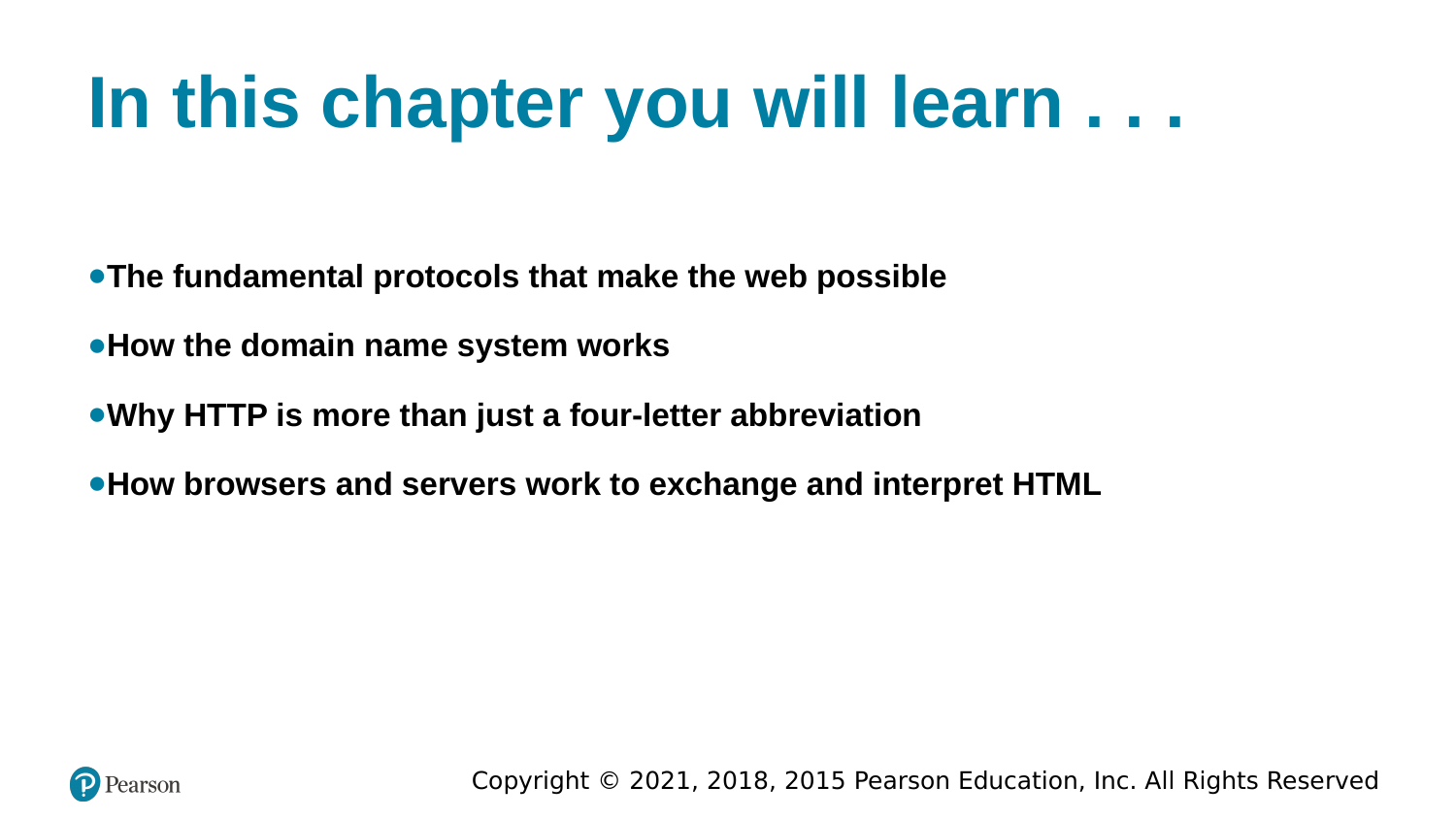

# In this chapter you will learn . . .

The fundamental protocols that make the web possible
How the domain name system works
Why HTTP is more than just a four-letter abbreviation
How browsers and servers work to exchange and interpret HTML